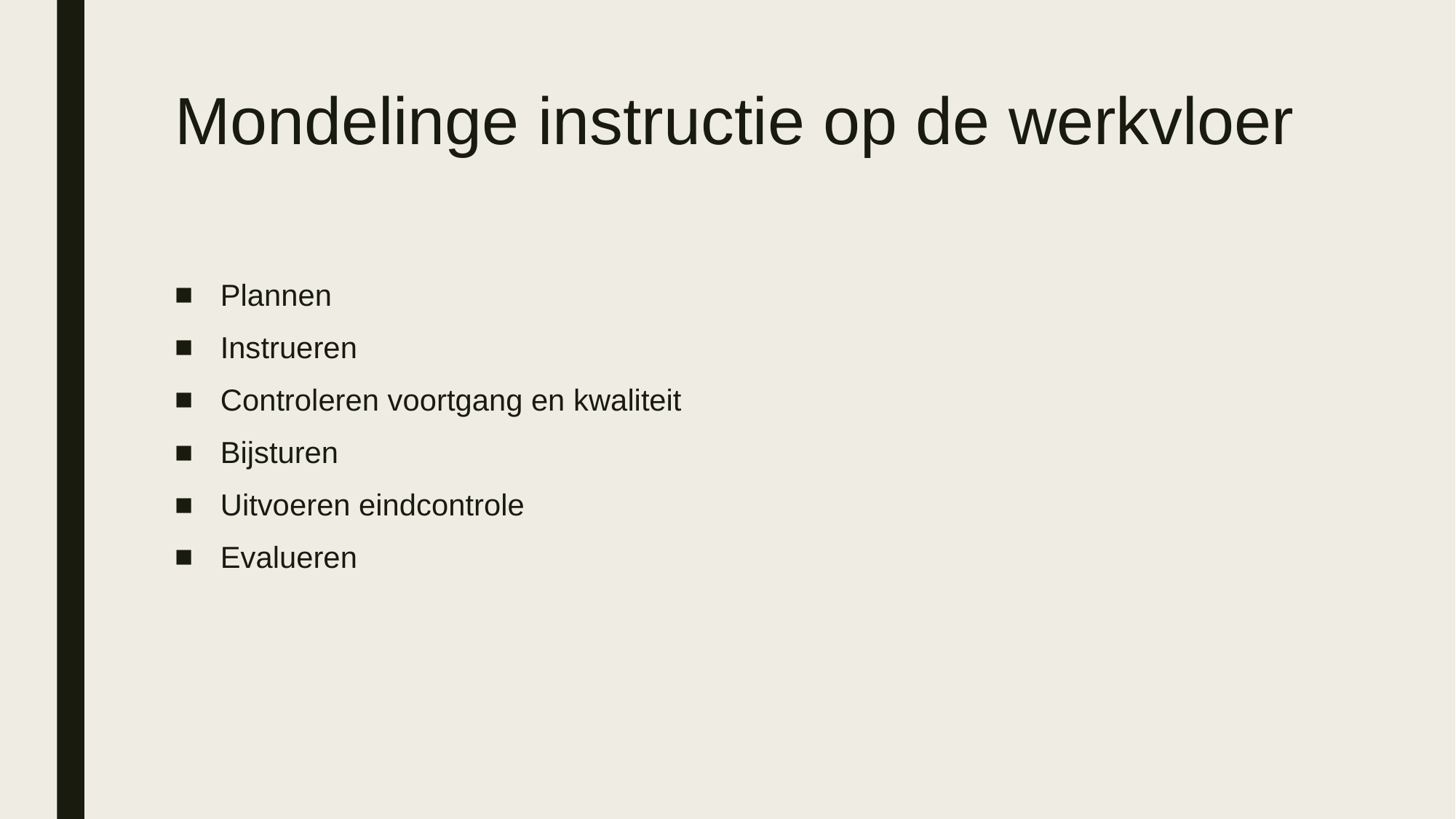

# Mondelinge instructie op de werkvloer
Plannen
Instrueren
Controleren voortgang en kwaliteit
Bijsturen
Uitvoeren eindcontrole
Evalueren